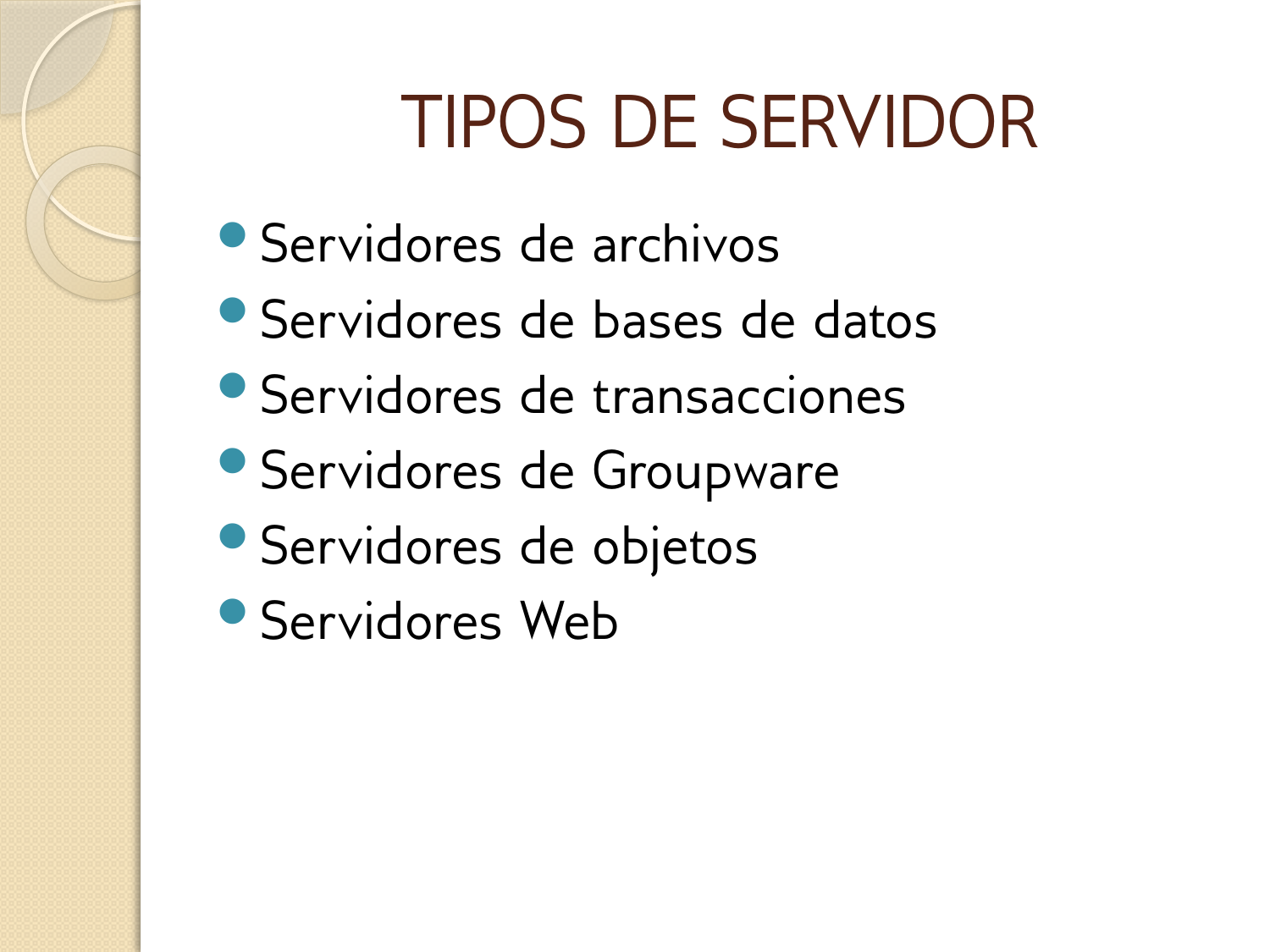

# TIPOS DE SERVIDOR
Servidores de archivos
Servidores de bases de datos
Servidores de transacciones
Servidores de Groupware
Servidores de objetos
Servidores Web